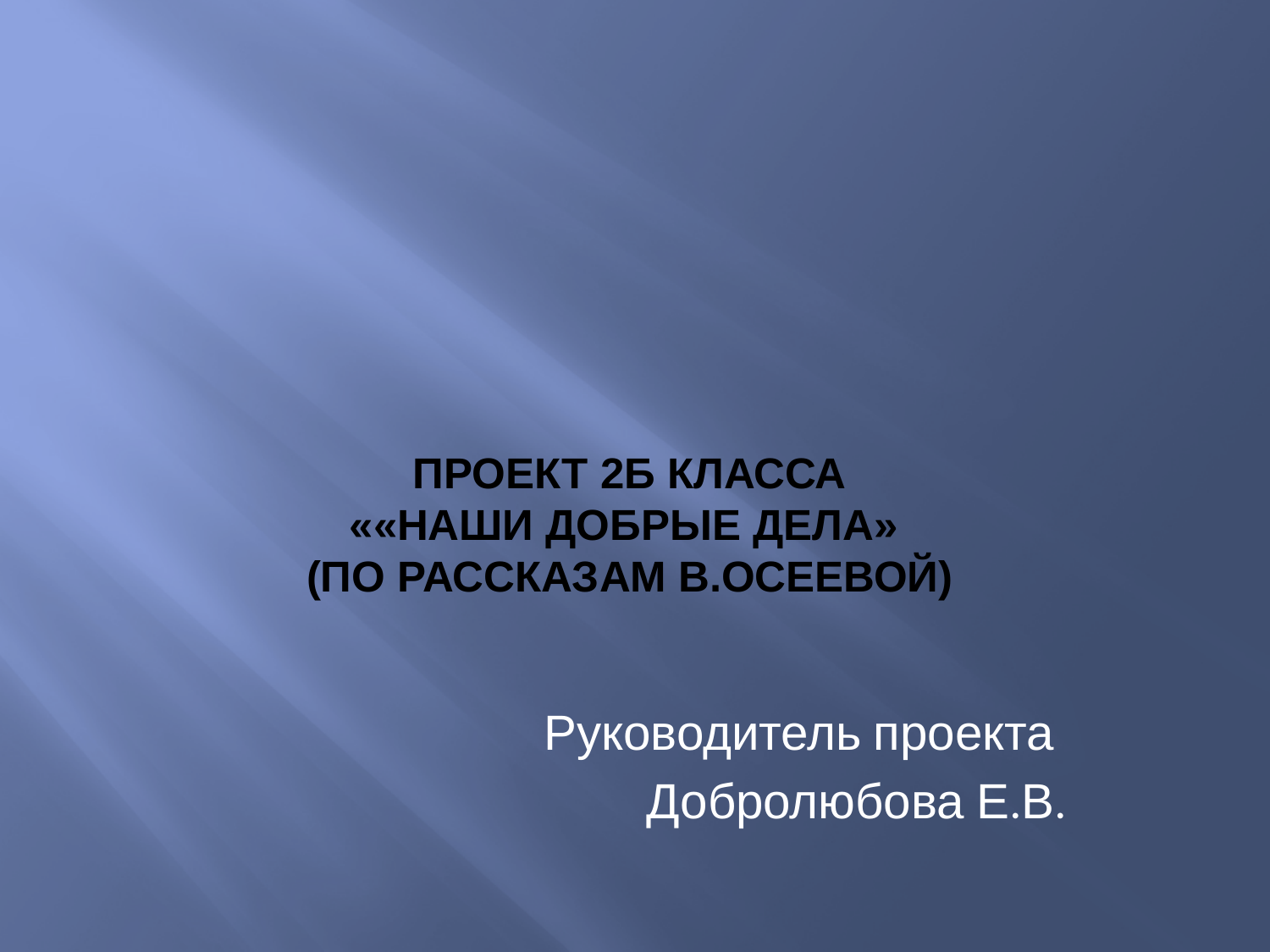

# Проект 2б класса ««Наши добрые дела» (по рассказам В.Осеевой)
Руководитель проекта
 Добролюбова Е.В.